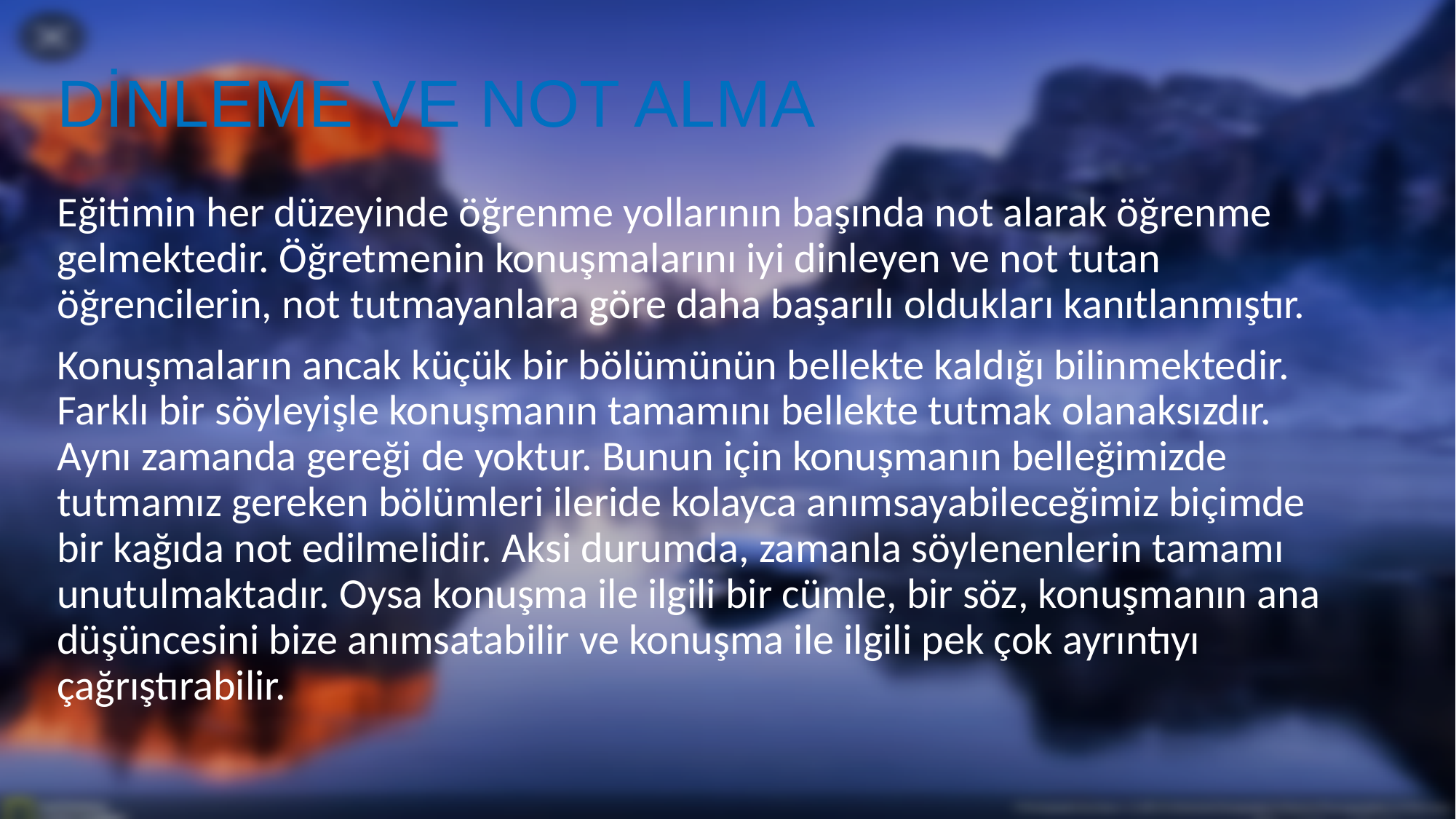

# DİNLEME VE NOT ALMA
Eğitimin her düzeyinde öğrenme yollarının başında not alarak öğrenme gelmektedir. Öğretmenin konuşmalarını iyi dinleyen ve not tutan öğrencilerin, not tutmayanlara göre daha başarılı oldukları kanıtlanmıştır.
Konuşmaların ancak küçük bir bölümünün bellekte kaldığı bilinmektedir. Farklı bir söyleyişle konuşmanın tamamını bellekte tutmak olanaksızdır. Aynı zamanda gereği de yoktur. Bunun için konuşmanın belleğimizde tutmamız gereken bölümleri ileride kolayca anımsayabileceğimiz biçimde bir kağıda not edilmelidir. Aksi durumda, zamanla söylenenlerin tamamı unutulmaktadır. Oysa konuşma ile ilgili bir cümle, bir söz, konuşmanın ana düşüncesini bize anımsatabilir ve konuşma ile ilgili pek çok ayrıntıyı çağrıştırabilir.